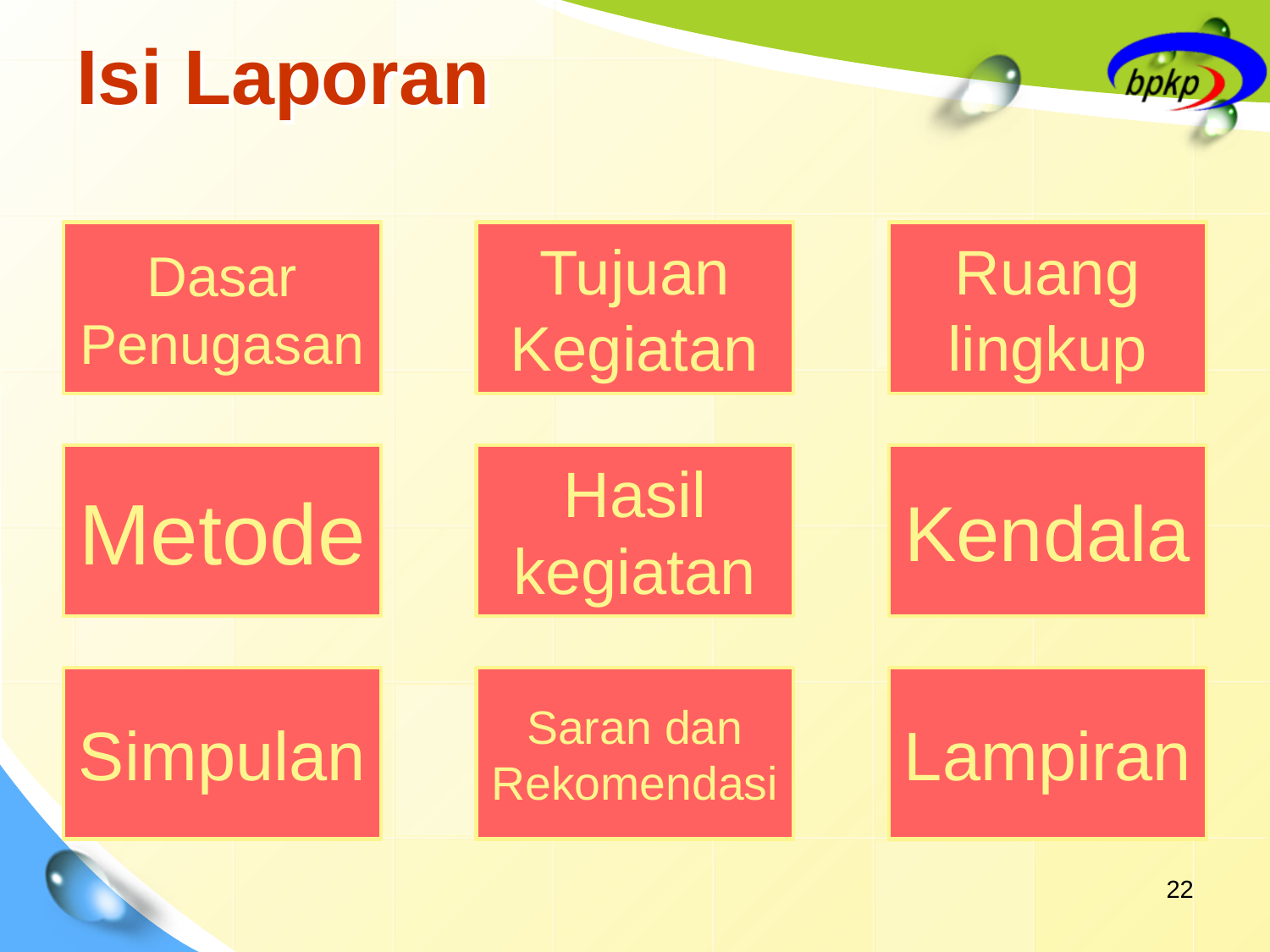

# Isi Laporan
Dasar Penugasan
Tujuan Kegiatan
Ruang lingkup
Metode
Hasil kegiatan
Kendala
Simpulan
Saran dan Rekomendasi
Lampiran
22